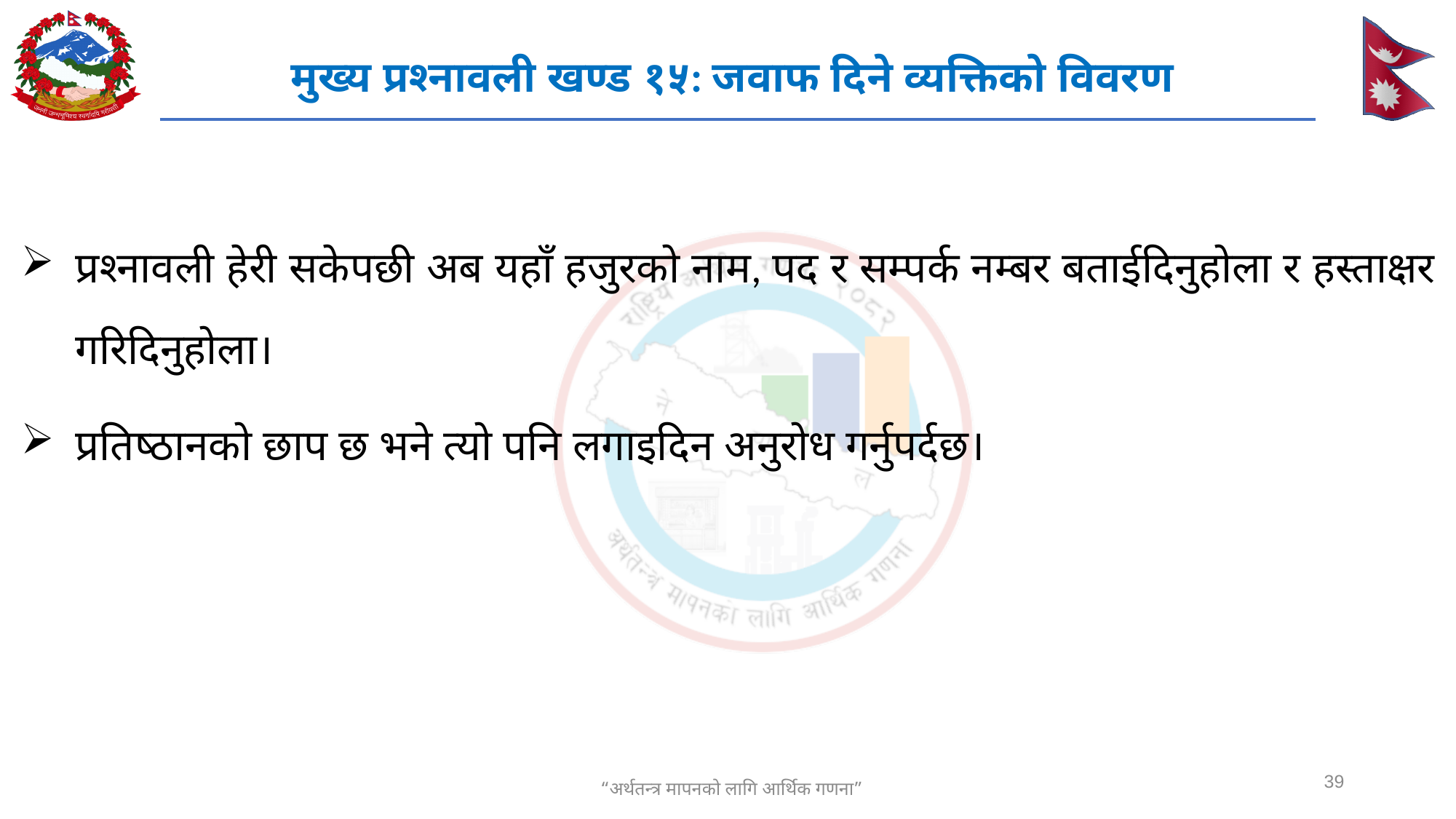

# मुख्य प्रश्नावली खण्ड १५: जवाफ दिने व्यक्तिको विवरण
प्रश्नावली हेरी सकेपछी अब यहाँ हजुरको नाम, पद र सम्पर्क नम्बर बताईदिनुहोला र हस्ताक्षर गरिदिनुहोला।
प्रतिष्ठानको छाप छ भने त्यो पनि लगाइदिन अनुरोध गर्नुपर्दछ।
39
“अर्थतन्त्र मापनको लागि आर्थिक गणना”